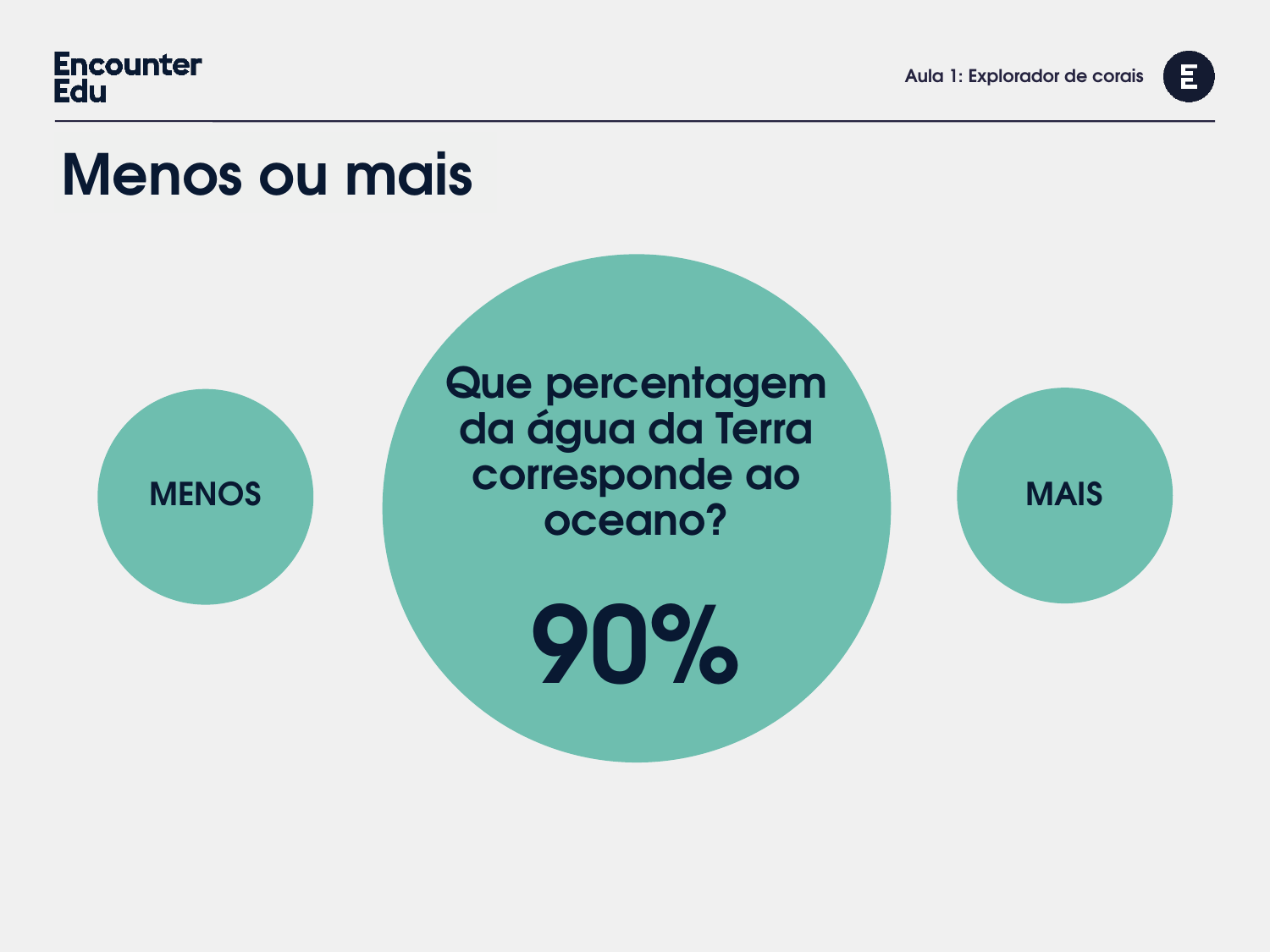

# Aula 1: Explorador de corais
Menos ou mais
Que percentagem da água da Terra corresponde ao oceano?

MENOS
MAIS

90%